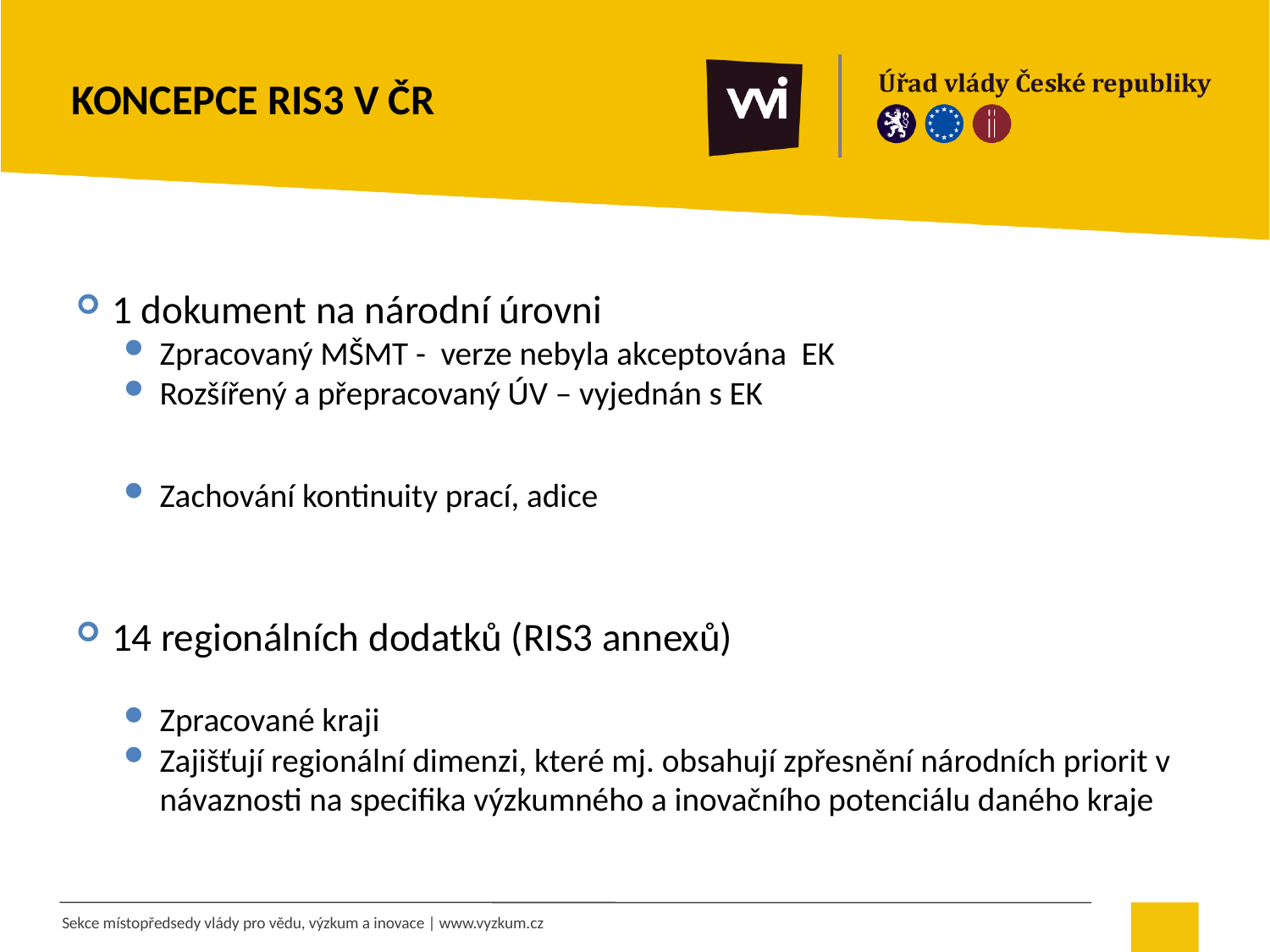

# Koncepce RIS3 v ČR
1 dokument na národní úrovni
Zpracovaný MŠMT -  verze nebyla akceptována  EK
Rozšířený a přepracovaný ÚV – vyjednán s EK

Zachování kontinuity prací, adice

14 regionálních dodatků (RIS3 annexů)

Zpracované kraji
Zajišťují regionální dimenzi, které mj. obsahují zpřesnění národních priorit v návaznosti na specifika výzkumného a inovačního potenciálu daného kraje